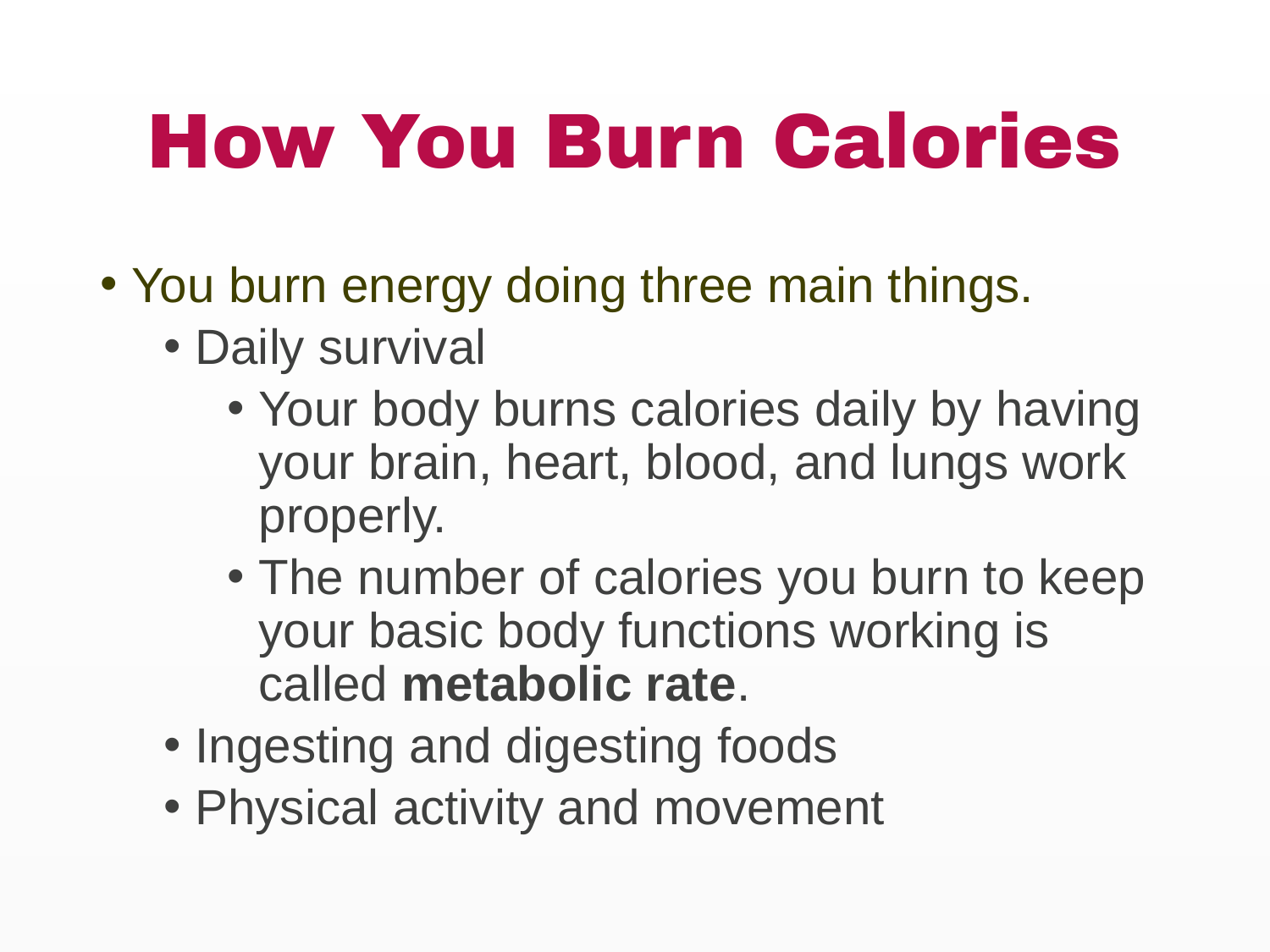

# How You Burn Calories
You burn energy doing three main things.
Daily survival
Your body burns calories daily by having your brain, heart, blood, and lungs work properly.
The number of calories you burn to keep your basic body functions working is called metabolic rate.
Ingesting and digesting foods
Physical activity and movement